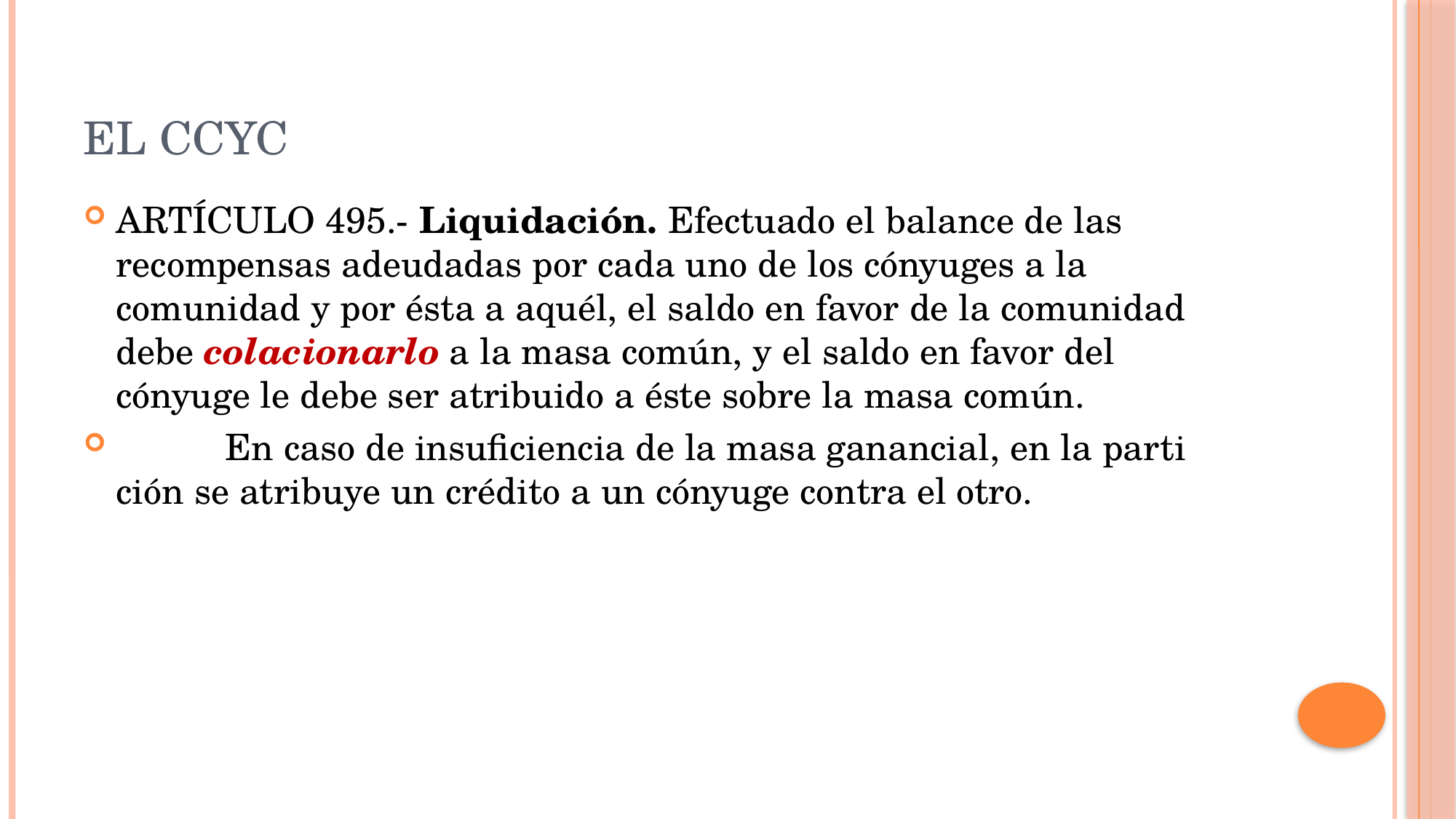

# El CCyC
ARTÍCULO 495.- Liquidación. Efectuado el balance de las recompensas adeudadas por cada uno de los cónyuges a la comunidad y por ésta a aquél, el saldo en favor de la comunidad debe colacionarlo a la masa común, y el saldo en favor del cónyuge le debe ser atri­buido a éste sobre la masa común.
	En caso de insuficiencia de la masa ganancial, en la parti­ción se atribuye un crédito a un cónyuge contra el otro.